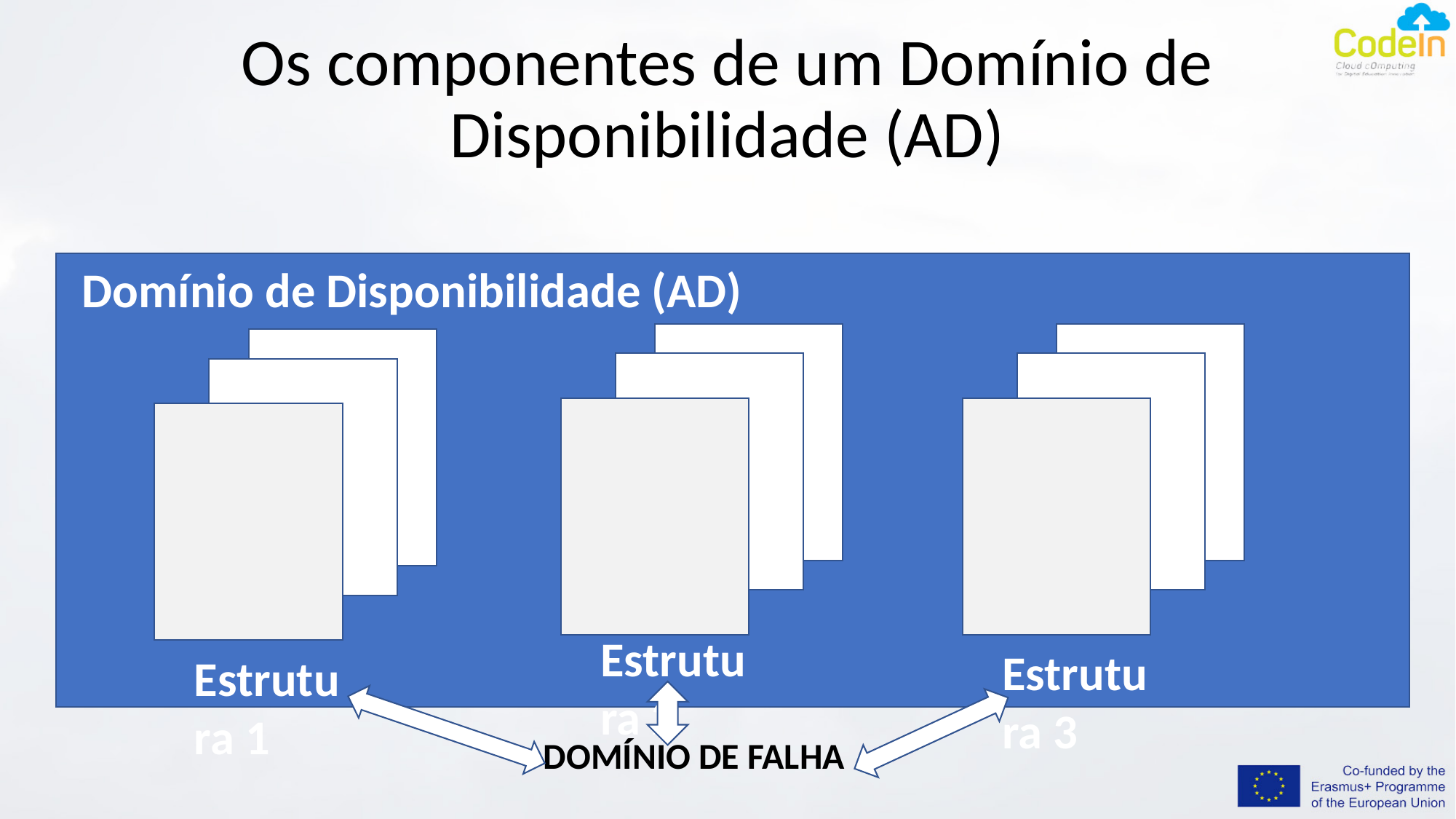

# Os componentes de um Domínio de Disponibilidade (AD)

Domínio de Disponibilidade (AD)

Estrutura 2

Estrutura 3

Estrutura 1

DOMÍNIO DE FALHA